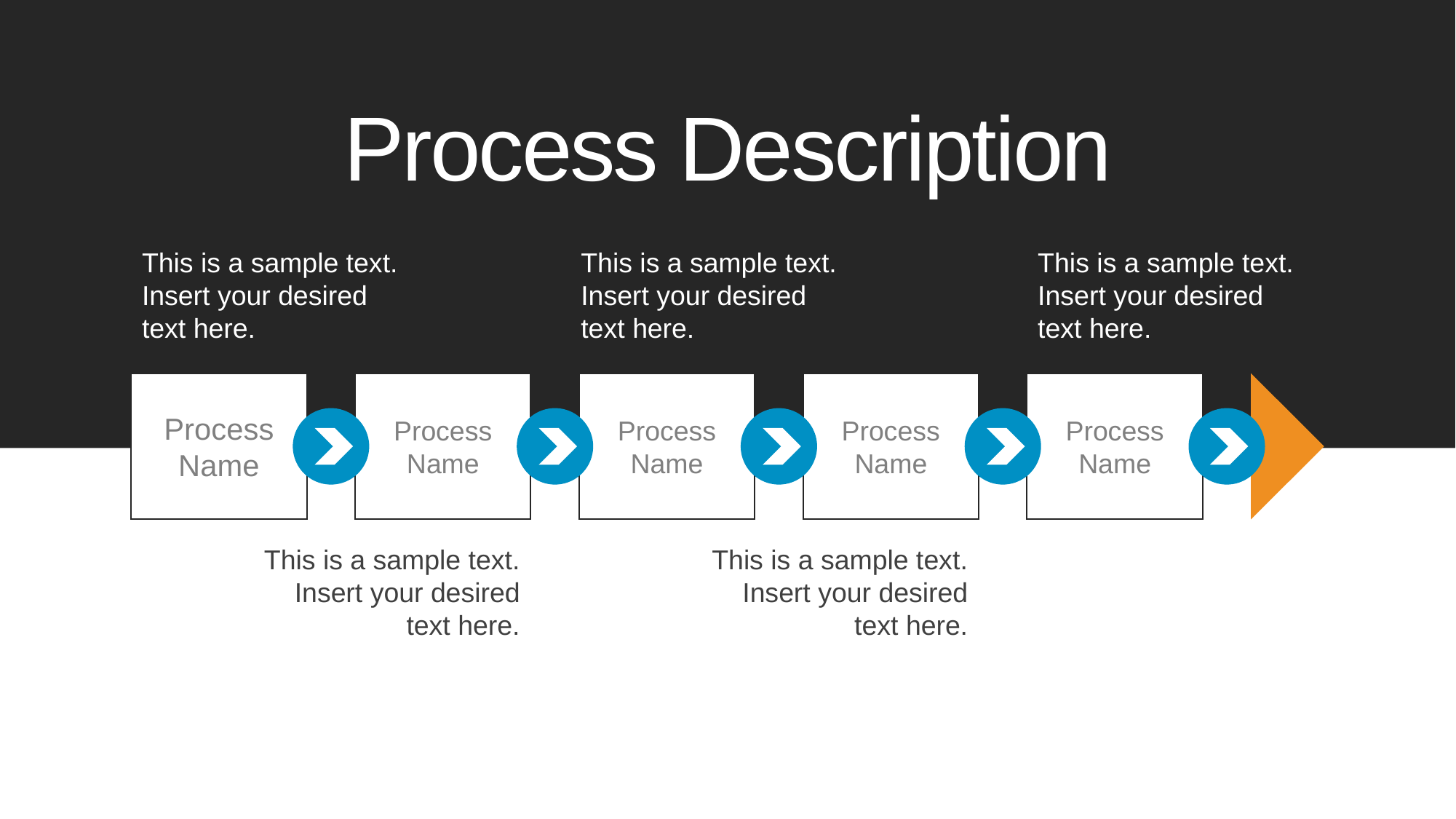

Process Description
This is a sample text. Insert your desired text here.
This is a sample text. Insert your desired text here.
This is a sample text. Insert your desired text here.
Process
Name
Process
Name
Process
Name
Process
Name
Process
Name

This is a sample text. Insert your desired text here.
This is a sample text. Insert your desired text here.